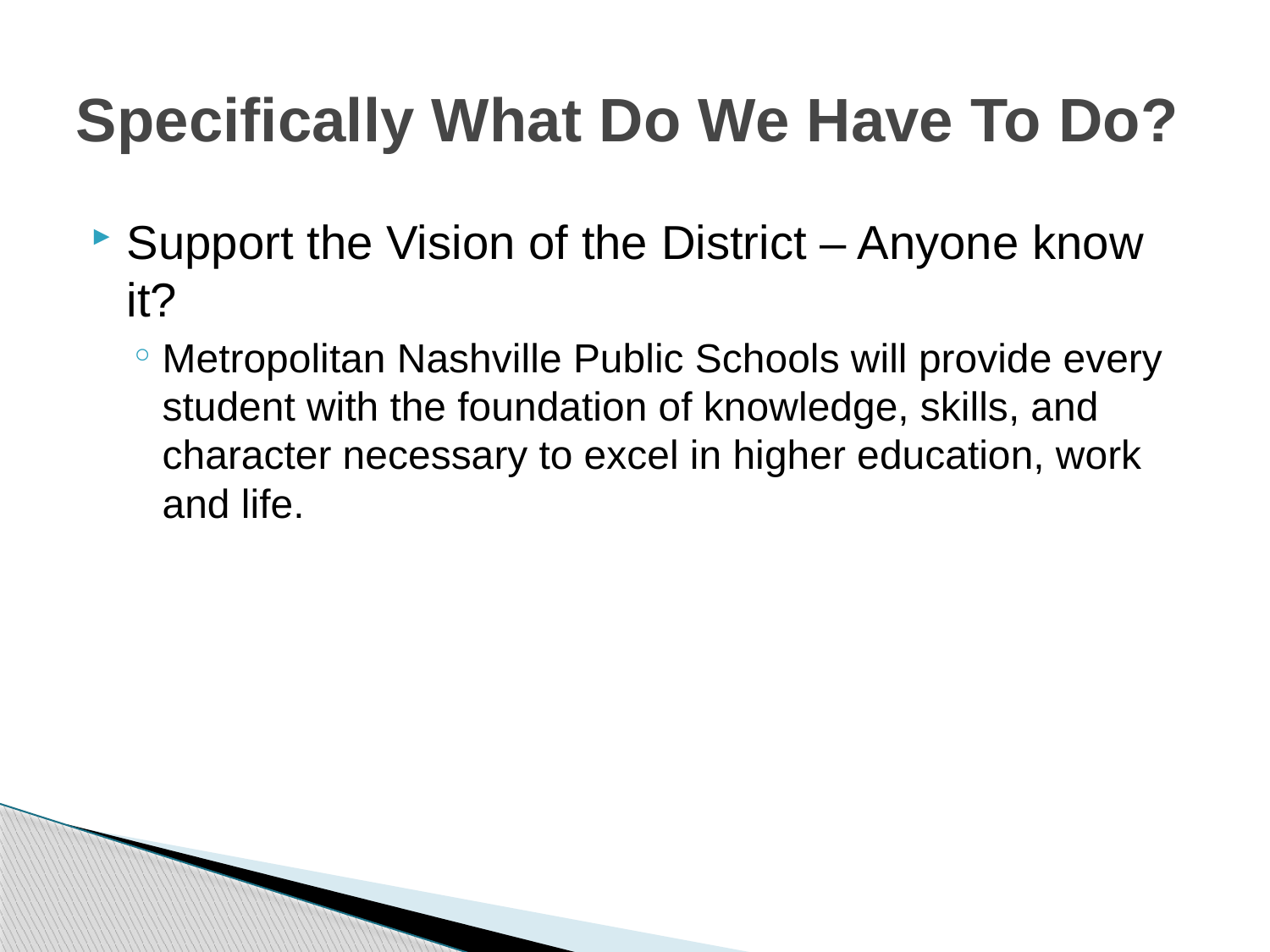

# Specifically What Do We Have To Do?
Support the Vision of the District – Anyone know it?
Metropolitan Nashville Public Schools will provide every student with the foundation of knowledge, skills, and character necessary to excel in higher education, work and life.